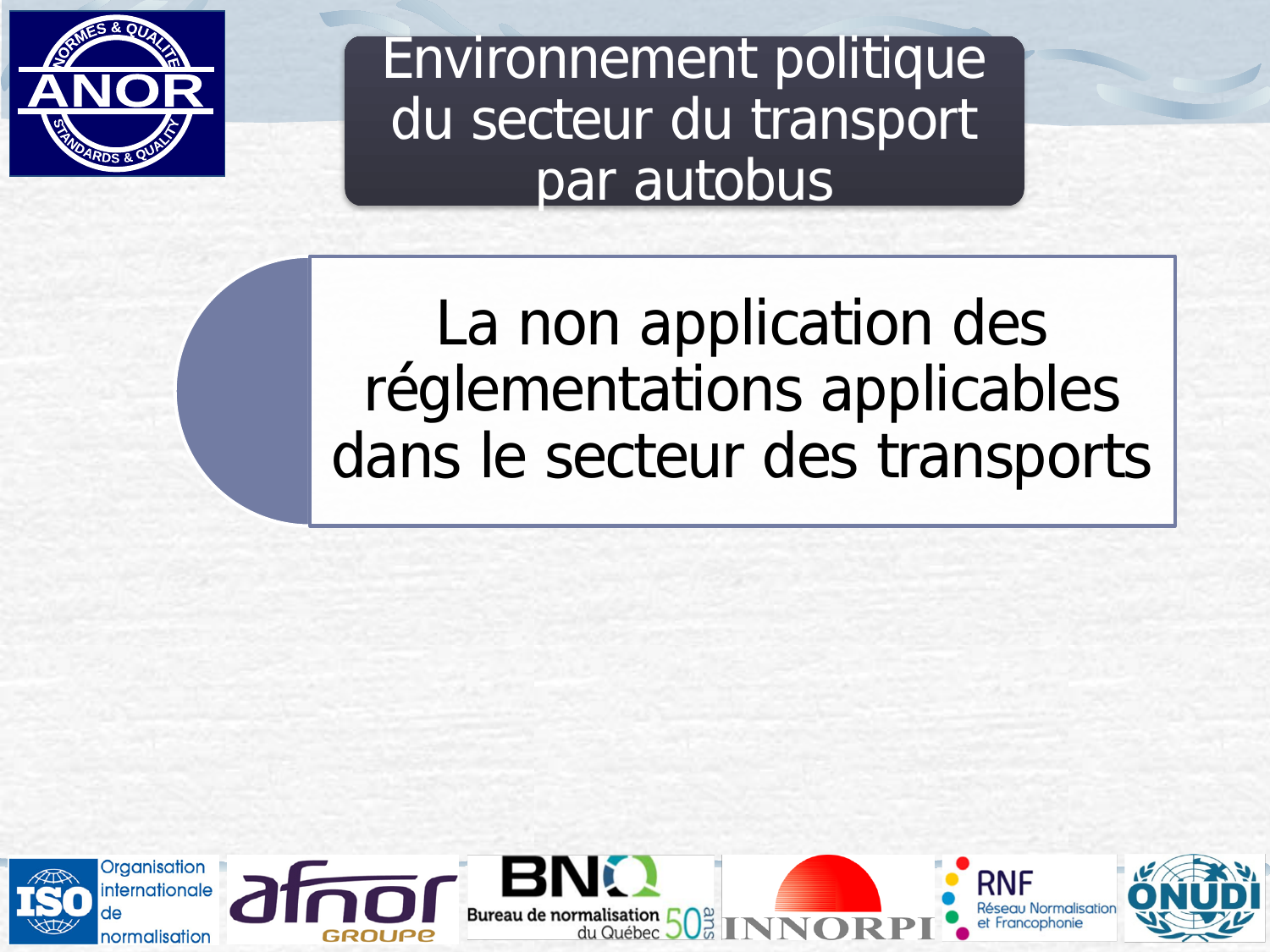

Environnement politique du secteur du transport par autobus
La non application des réglementations applicables dans le secteur des transports